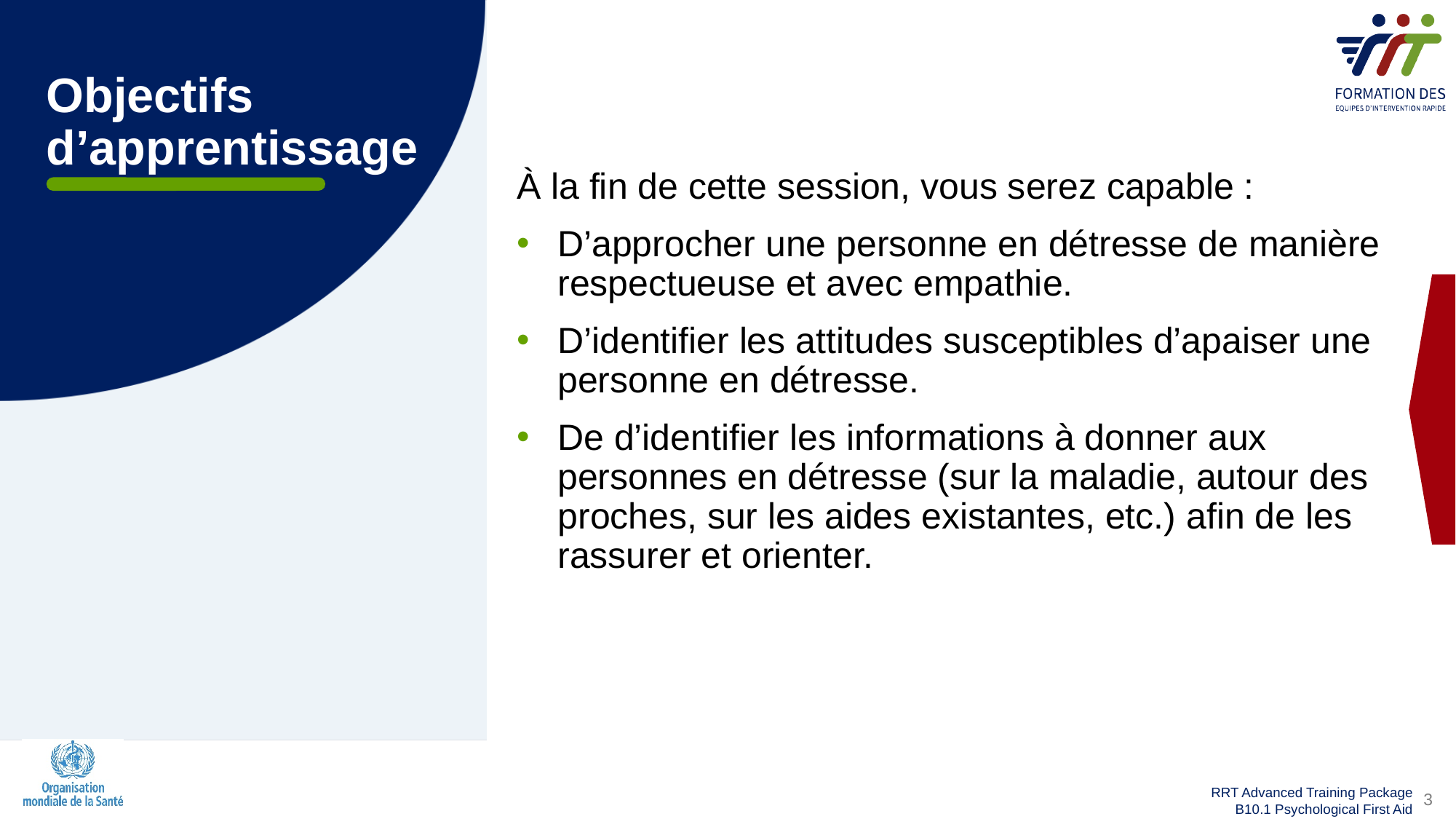

# Objectifs d’apprentissage
À la fin de cette session, vous serez capable :
D’approcher une personne en détresse de manière respectueuse et avec empathie.
D’identifier les attitudes susceptibles d’apaiser une personne en détresse.
De d’identifier les informations à donner aux personnes en détresse (sur la maladie, autour des proches, sur les aides existantes, etc.) afin de les rassurer et orienter.